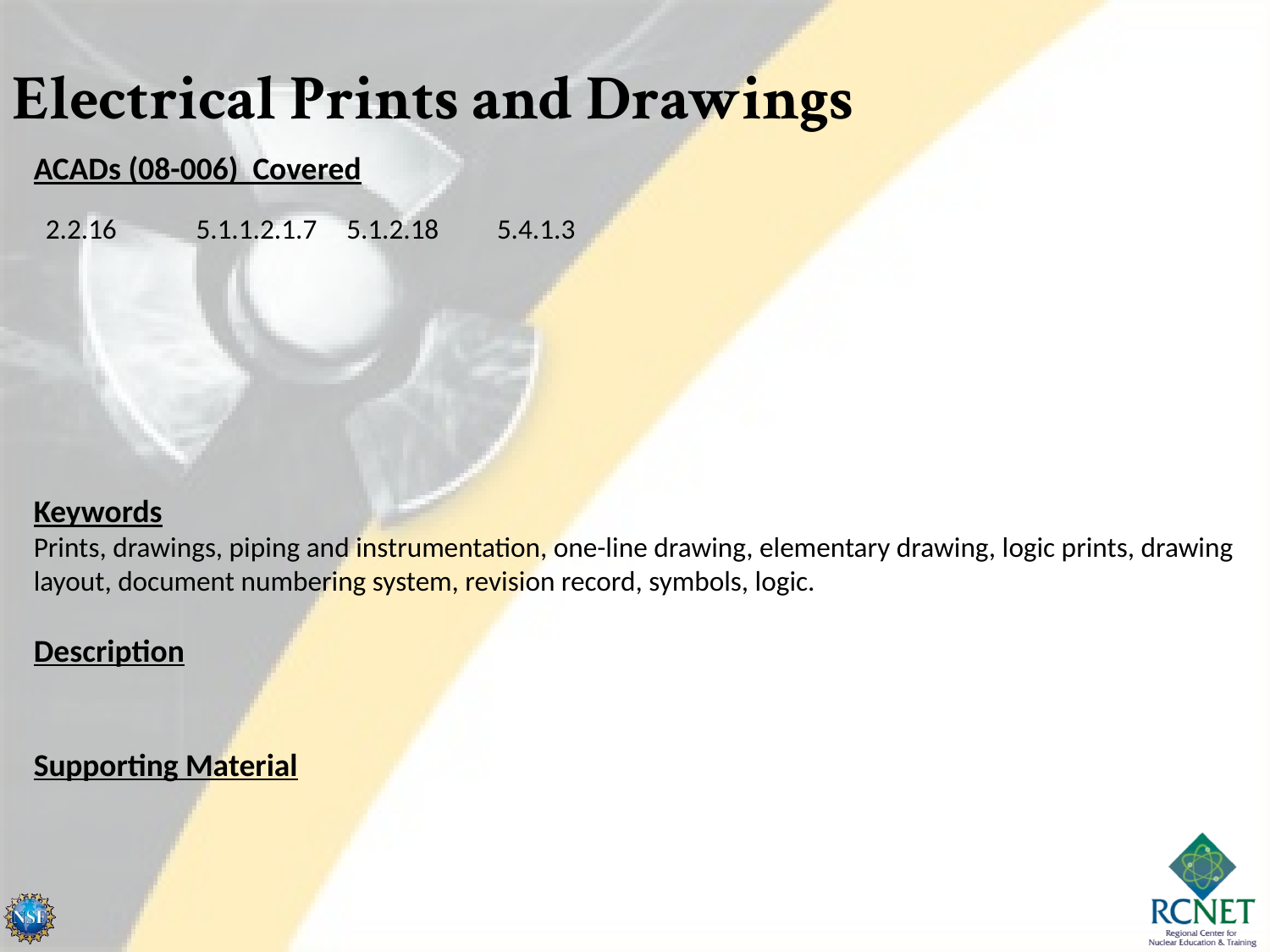

Electrical Prints and Drawings
ACADs (08-006)  Covered

Keywords
Prints, drawings, piping and instrumentation, one-line drawing, elementary drawing, logic prints, drawing layout, document numbering system, revision record, symbols, logic.

Description

Supporting Material

| 2.2.16 | 5.1.1.2.1.7 | 5.1.2.18 | 5.4.1.3 |  |  |  |  |
| --- | --- | --- | --- | --- | --- | --- | --- |
|  |  |  |  |  |  |  |  |
|  |  |  |  |  |  |  |  |
|  |  |  |  |  |  |  |  |